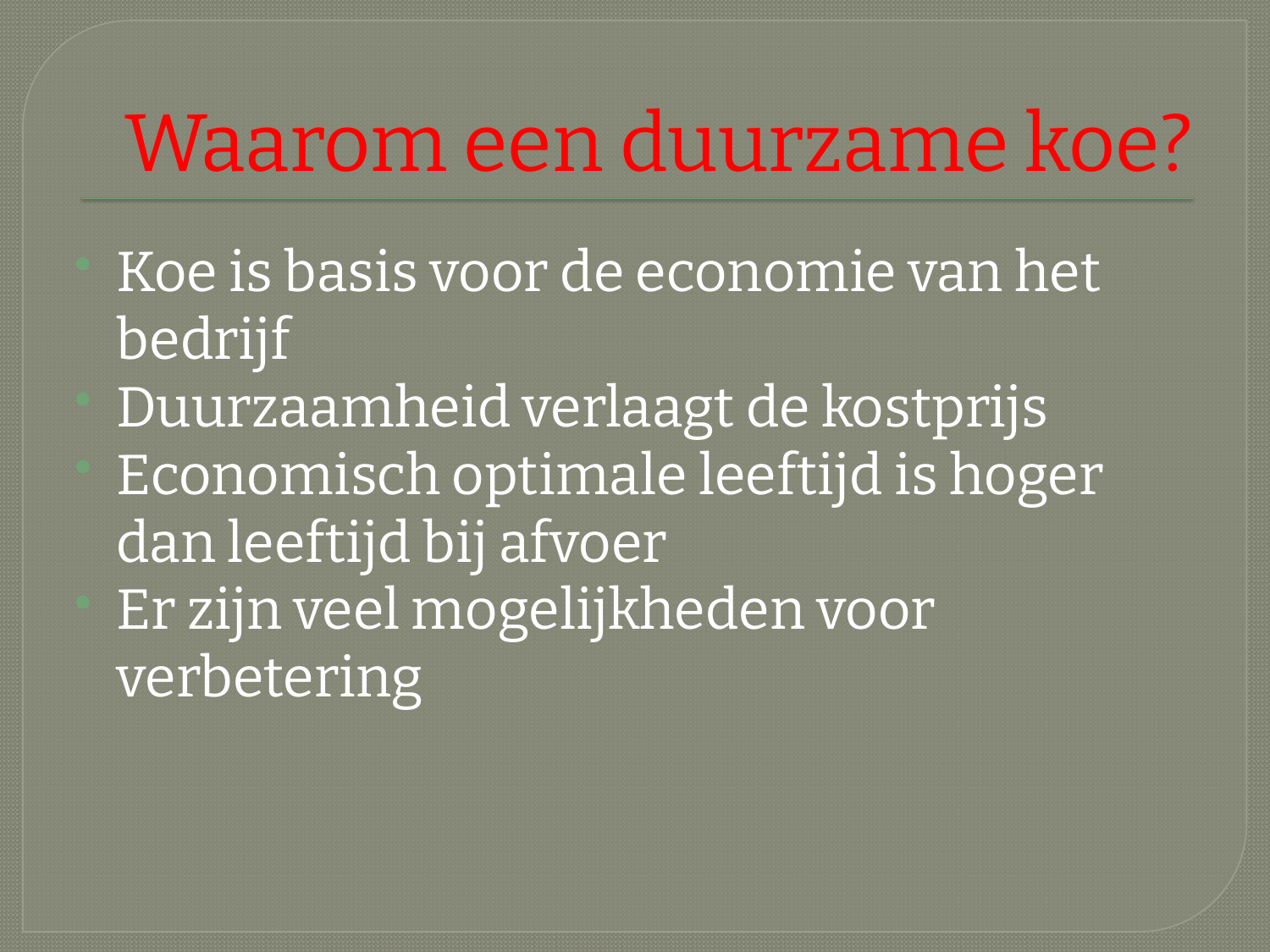

# Waarom een duurzame koe?
Koe is basis voor de economie van het bedrijf
Duurzaamheid verlaagt de kostprijs
Economisch optimale leeftijd is hoger dan leeftijd bij afvoer
Er zijn veel mogelijkheden voor verbetering